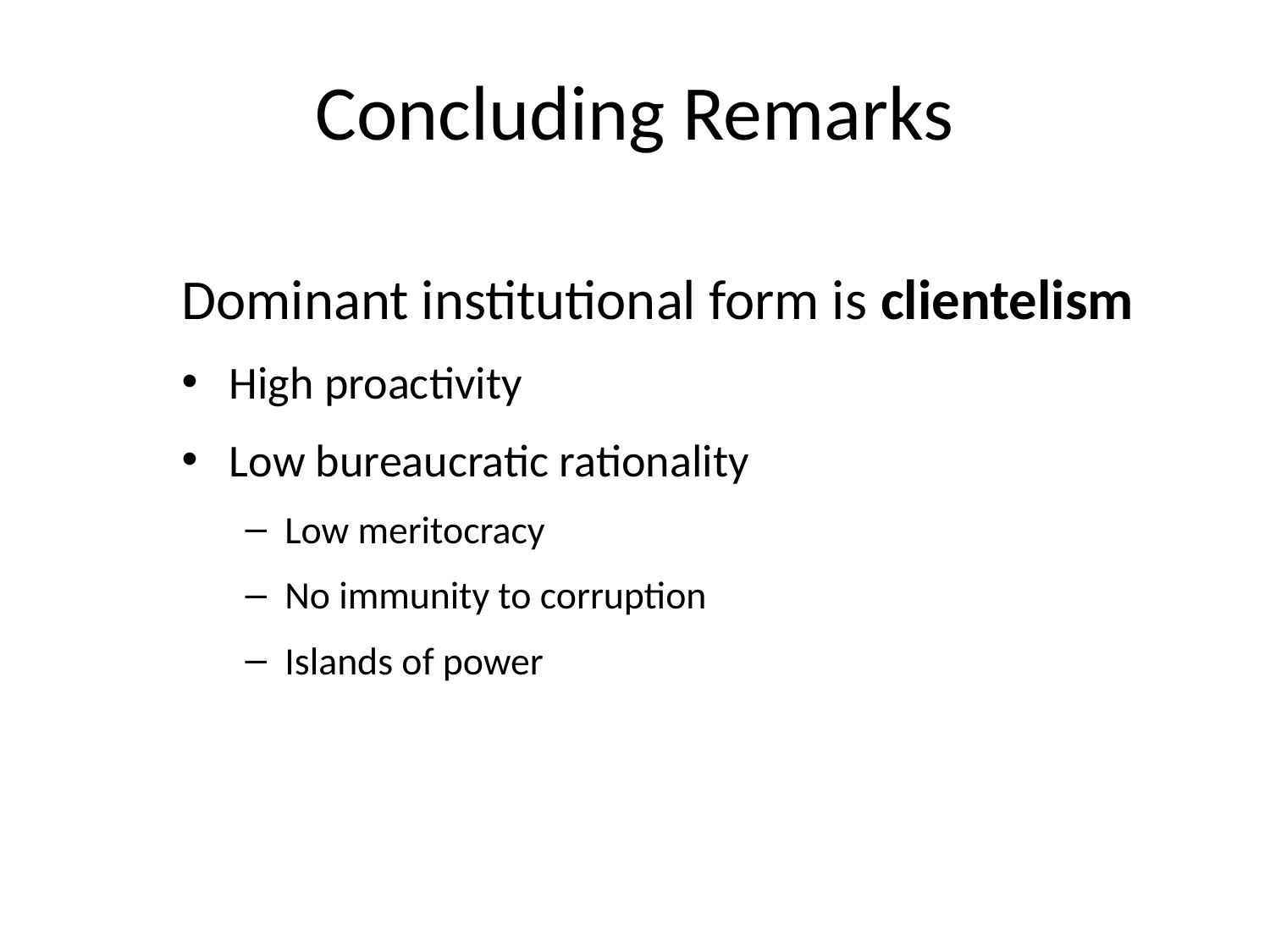

# Concluding Remarks
Dominant institutional form is clientelism
High proactivity
Low bureaucratic rationality
Low meritocracy
No immunity to corruption
Islands of power